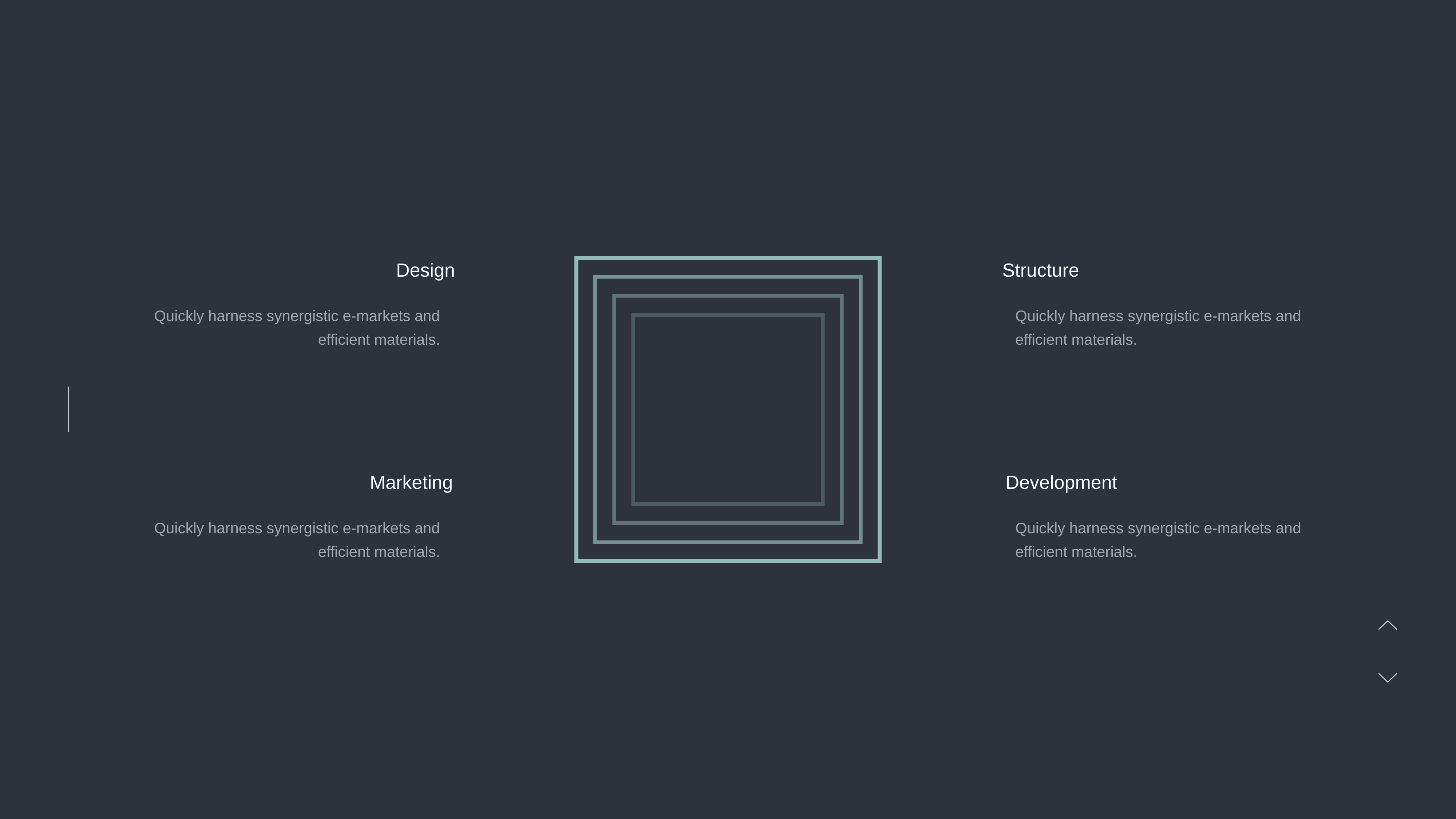

Design
Structure

Quickly harness synergistic e-markets and
efficient materials.
Quickly harness synergistic e-markets and
efficient materials.

Marketing
Development
Quickly harness synergistic e-markets and
efficient materials.
Quickly harness synergistic e-markets and
efficient materials.